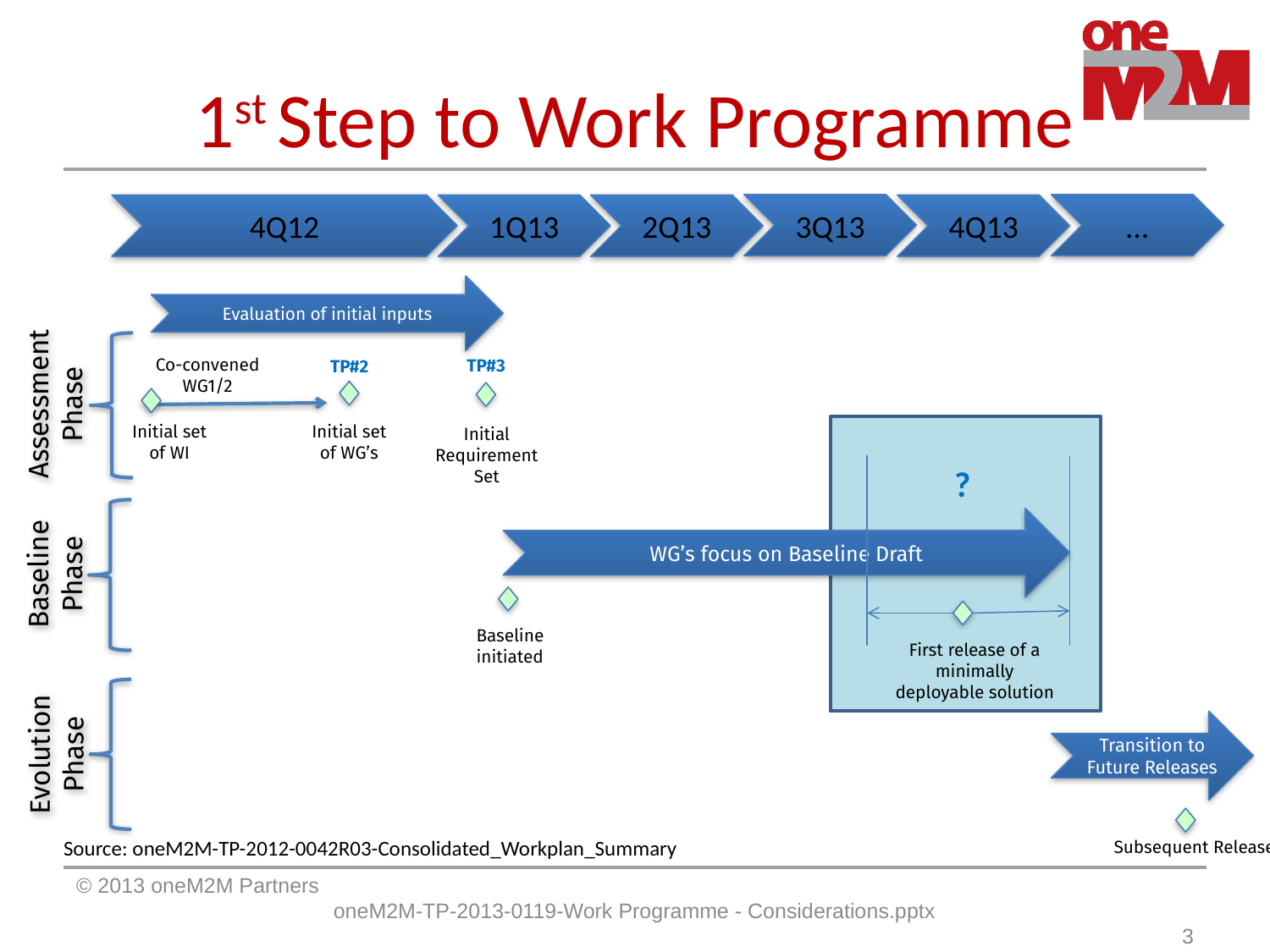

# 1st Step to Work Programme
3Q13
…
4Q12
1Q13
2Q13
4Q13
Evaluation of initial inputs

Co-convened WG1/2
TP#3
TP#2
Assessment Phase

Initial set of WI
Initial set of WG’s
Initial RequirementSet

?

WG’s focus on Baseline Draft
Baseline Phase

Baseline initiated
First release of a minimally deployable solution

Transition to Future Releases
Evolution Phase

Subsequent Release
Source: oneM2M-TP-2012-0042R03-Consolidated_Workplan_Summary
© 2013 oneM2M Partners
oneM2M-TP-2013-0119-Work Programme - Considerations.pptx
3